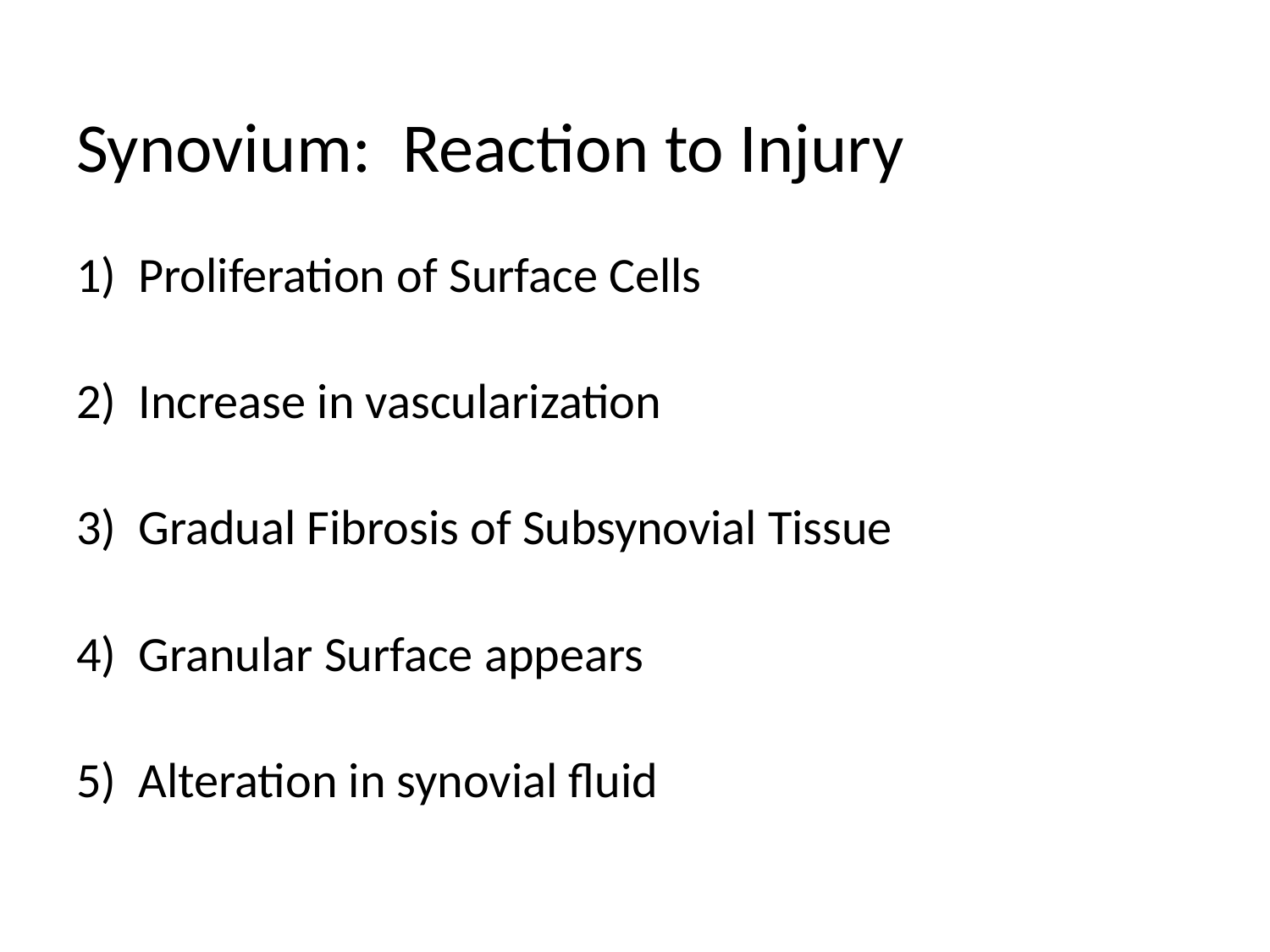

# Synovium:  Reaction to Injury
1)  Proliferation of Surface Cells

2)  Increase in vascularization

3)  Gradual Fibrosis of Subsynovial Tissue

4)  Granular Surface appears

5)  Alteration in synovial fluid